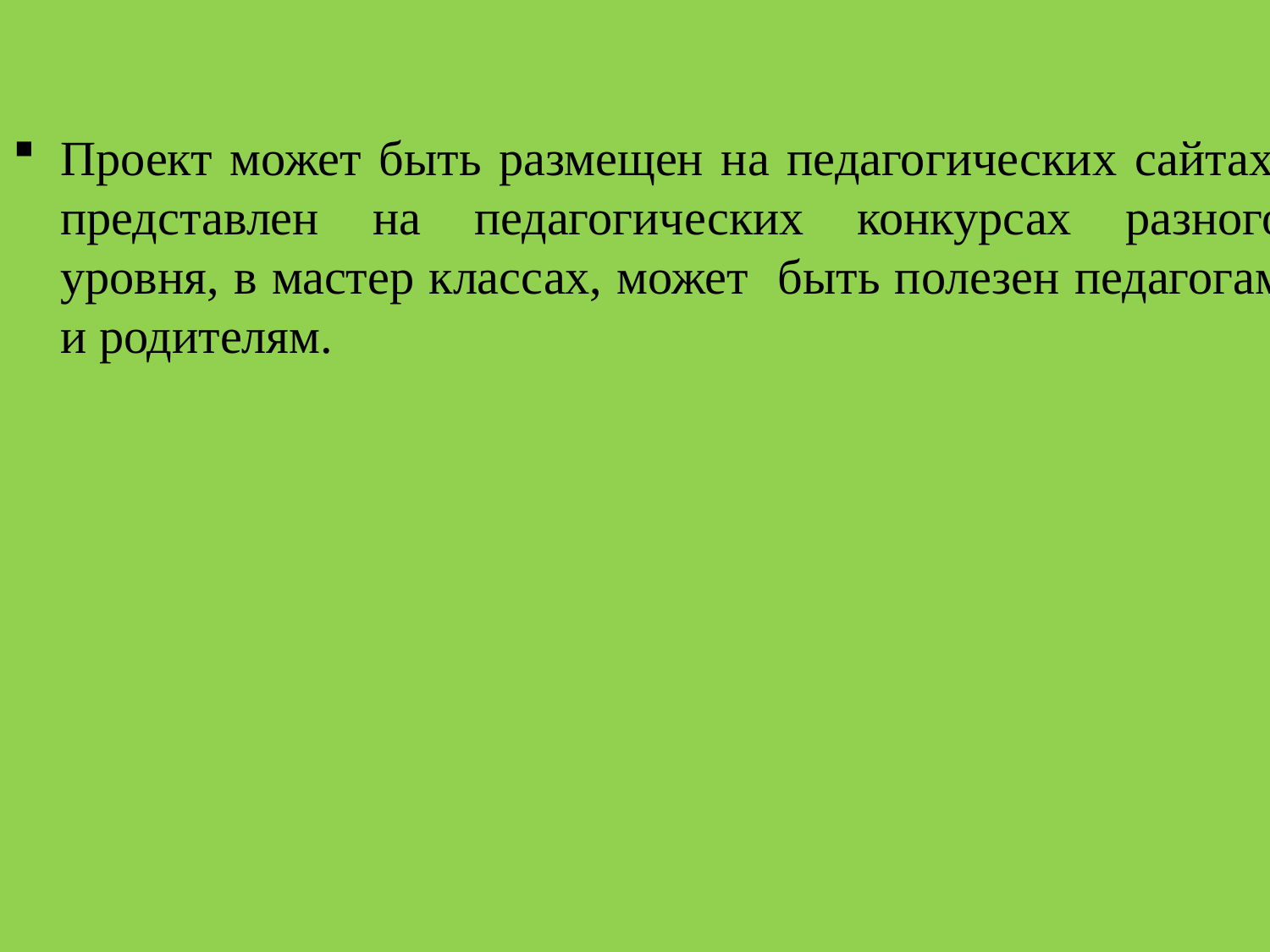

Проект может быть размещен на педагогических сайтах, представлен на педагогических конкурсах разного уровня, в мастер классах, может  быть полезен педагогам и родителям.